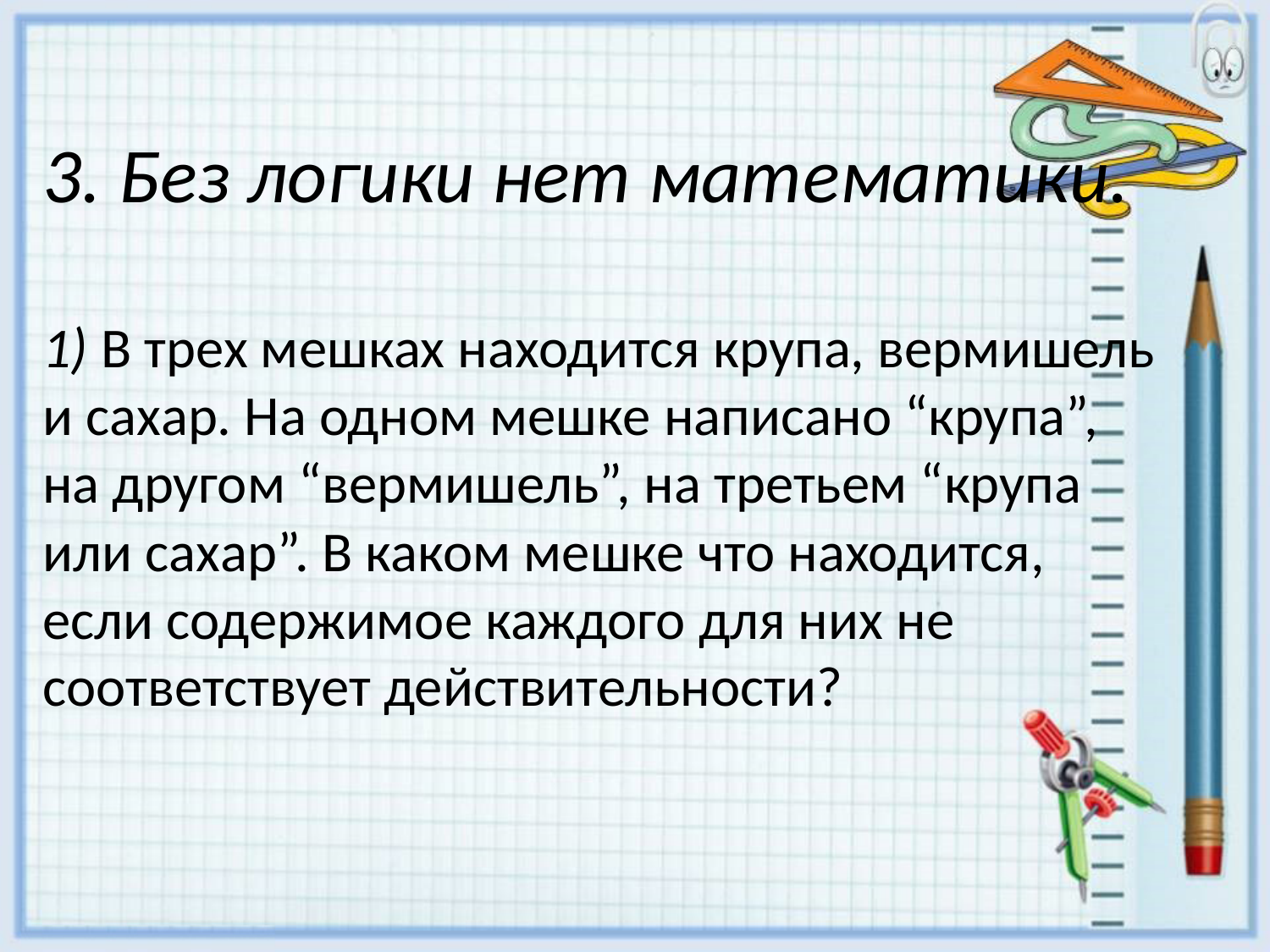

# 3. Без логики нет математики. 1) В трех мешках находится крупа, вермишель и сахар. На одном мешке написано “крупа”, на другом “вермишель”, на третьем “крупа или сахар”. В каком мешке что находится, если содержимое каждого для них не соответствует действительности?